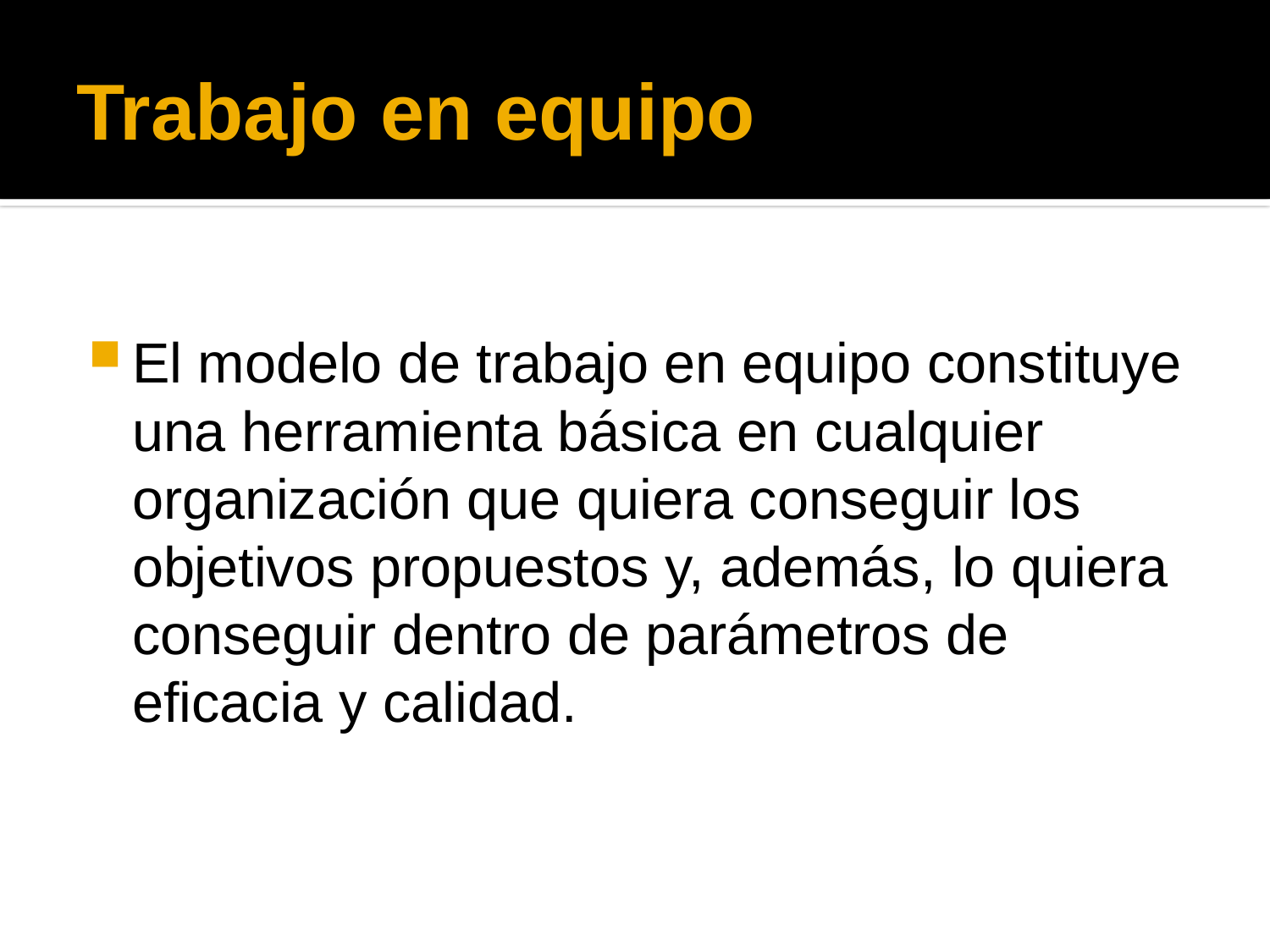

# Trabajo en equipo

El modelo de trabajo en equipo constituye una herramienta básica en cualquier organización que quiera conseguir los objetivos propuestos y, además, lo quiera conseguir dentro de parámetros de eficacia y calidad.